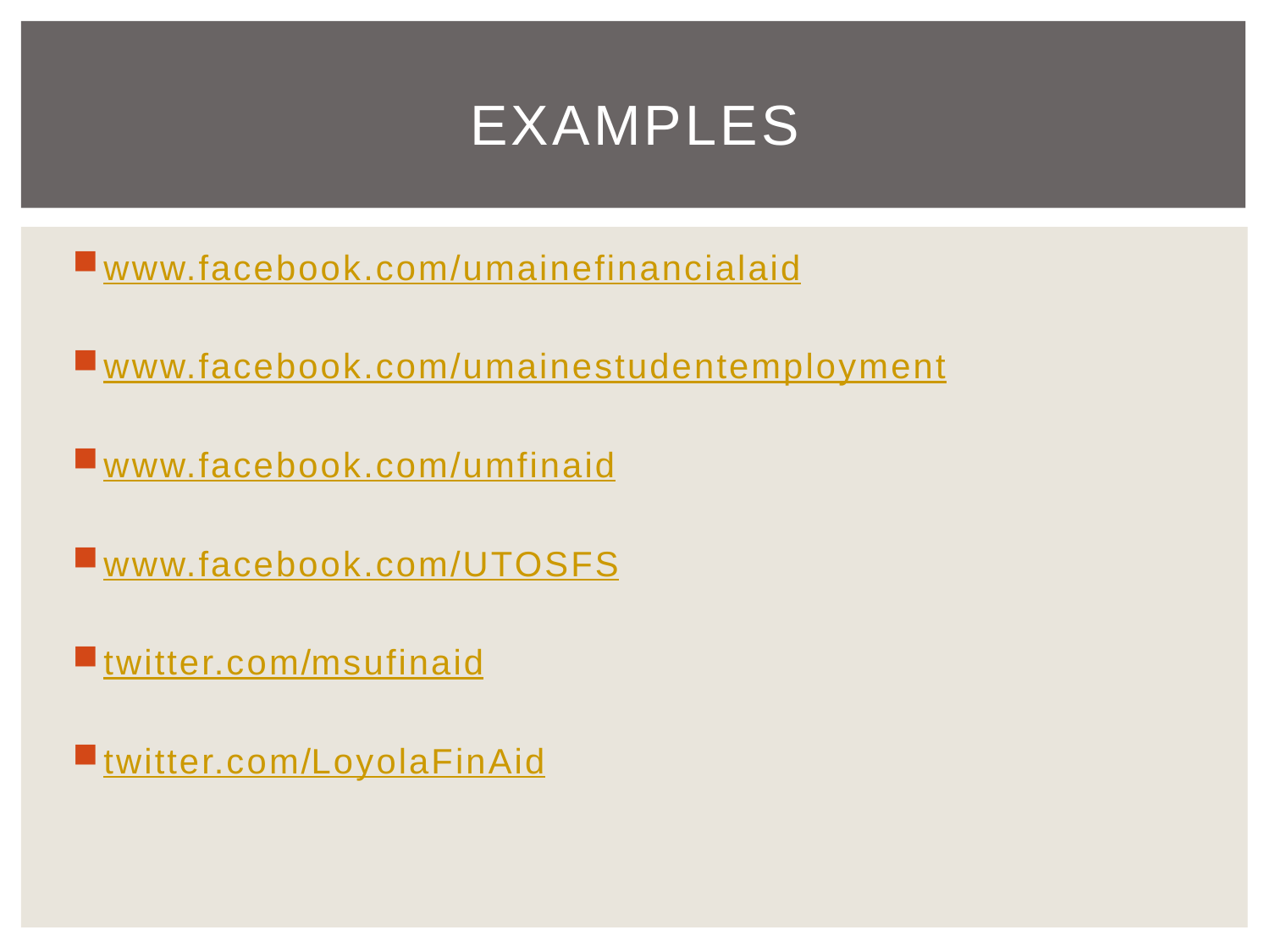

# Examples
www.facebook.com/umainefinancialaid

www.facebook.com/umainestudentemployment

www.facebook.com/umfinaid

www.facebook.com/UTOSFS

twitter.com/msufinaid

twitter.com/LoyolaFinAid